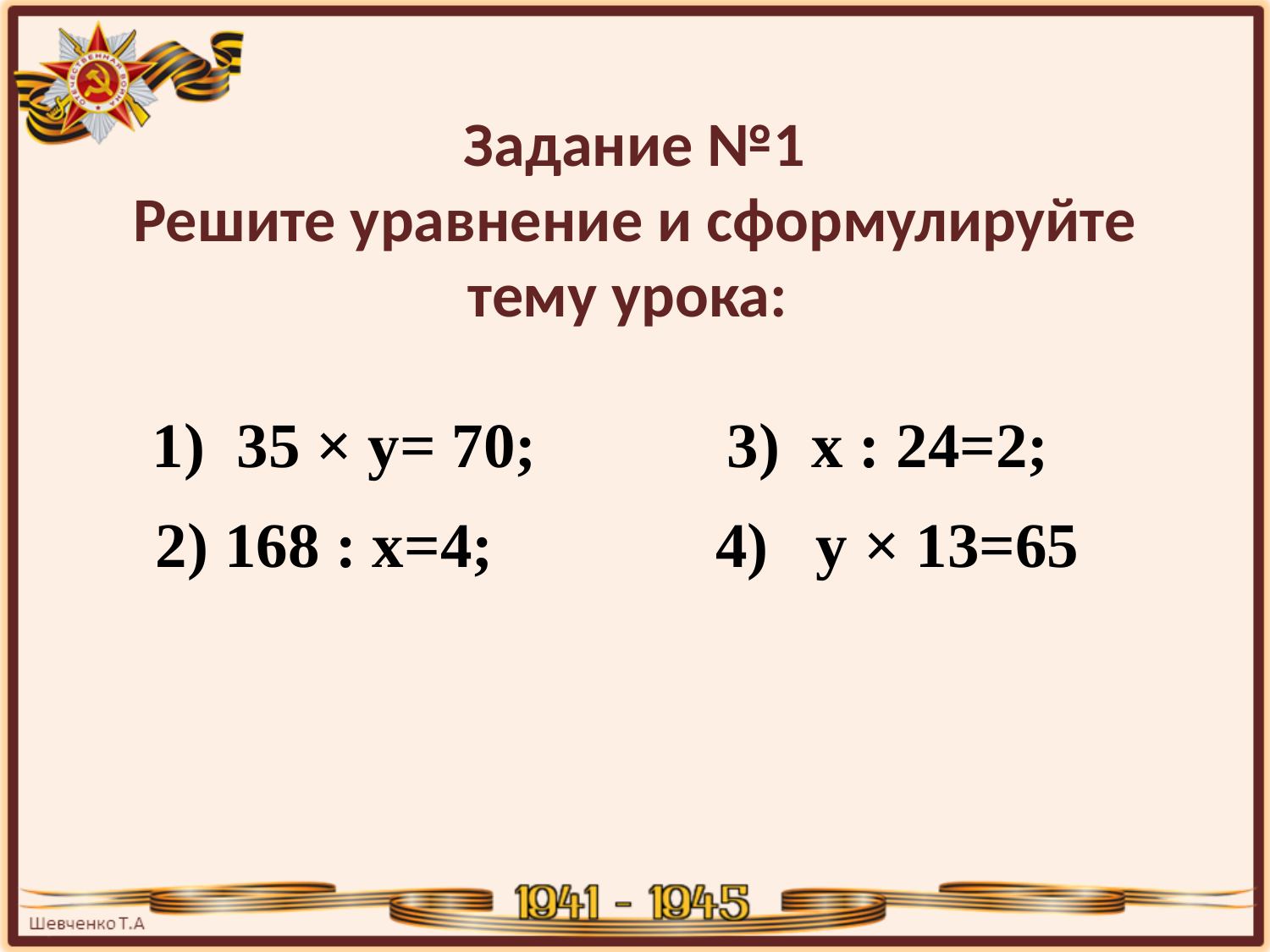

# Задание №1 Решите уравнение и сформулируйте тему урока:
 1)  35 × у= 70;            3)  х : 24=2;
 2) 168 : х=4;              4)   у × 13=65